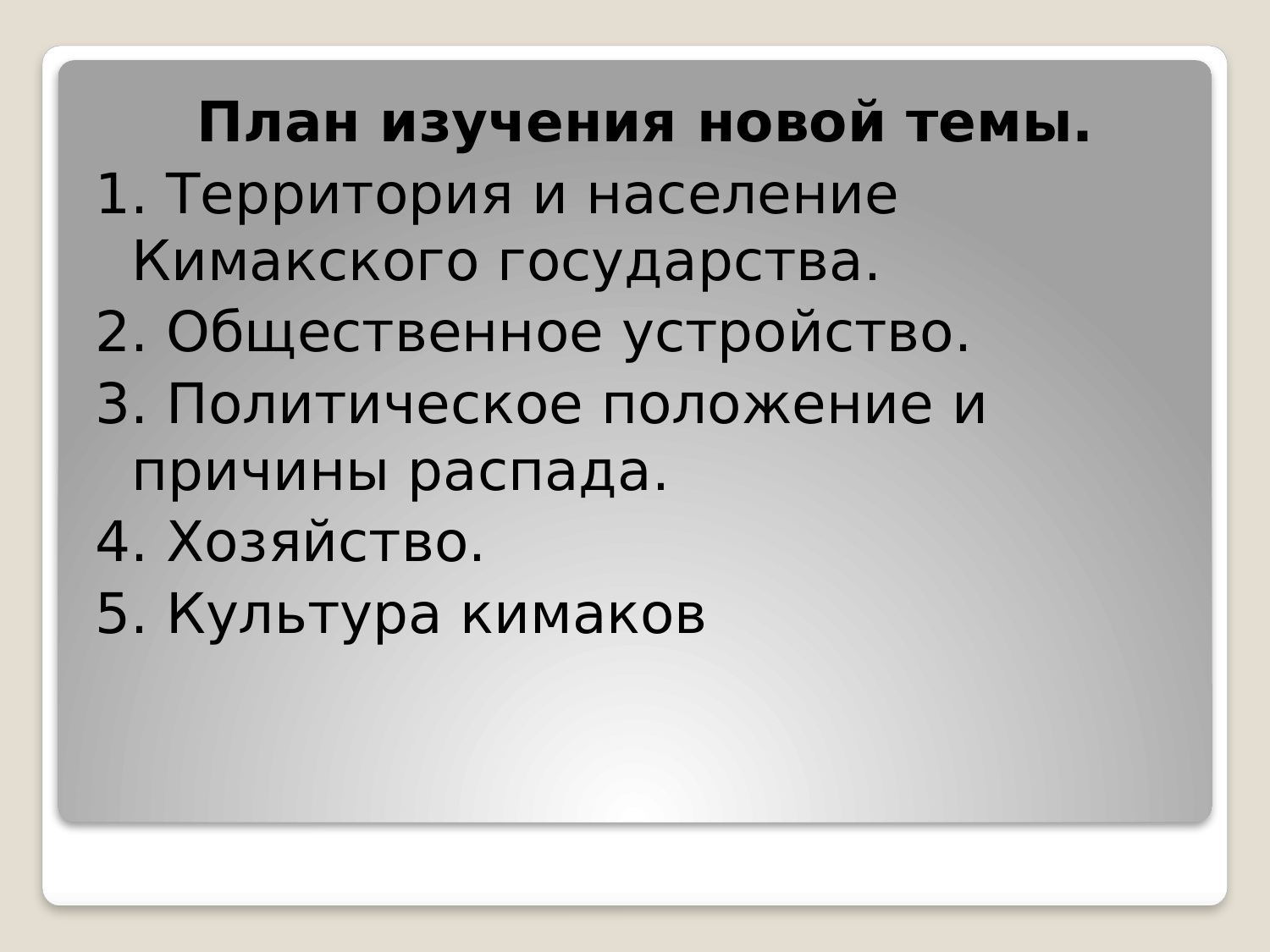

План изучения новой темы.
1. Территория и население Кимакского государства.
2. Общественное устройство.
3. Политическое положение и    причины распада.
4. Хозяйство.
5. Культура кимаков
#